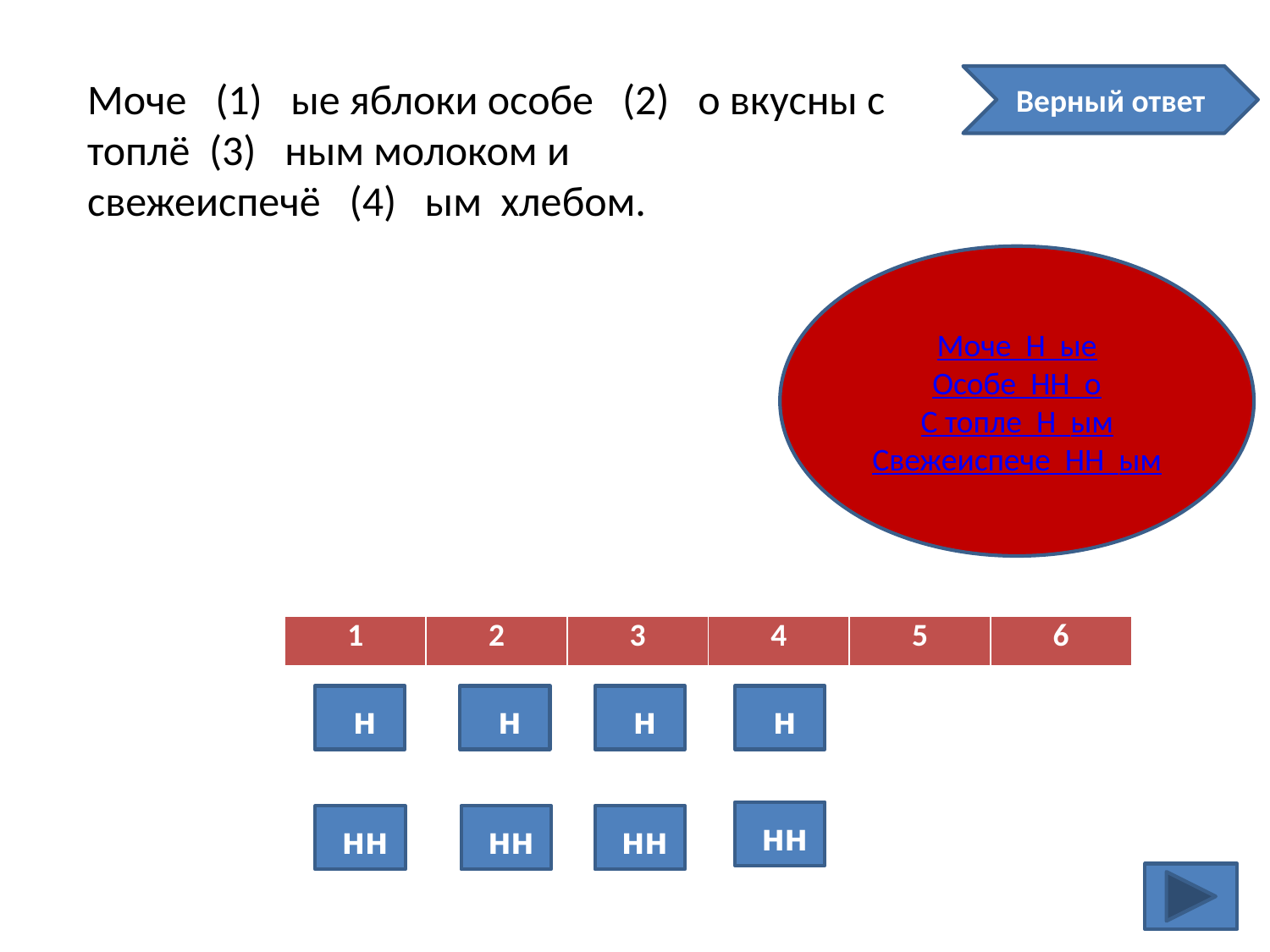

Моче   (1)   ые яблоки особе   (2)   о вкусны с
топлё  (3)   ным молоком и
свежеиспечё   (4)   ым  хлебом.
Верный ответ
Моче  Н  ые
Особе  НН  о
С топле  Н  ым
Свежеиспече  НН  ым
| 1 | 2 | 3 | 4 | 5 | 6 |
| --- | --- | --- | --- | --- | --- |
 н
 н
 н
 н
 нн
 нн
 нн
 нн